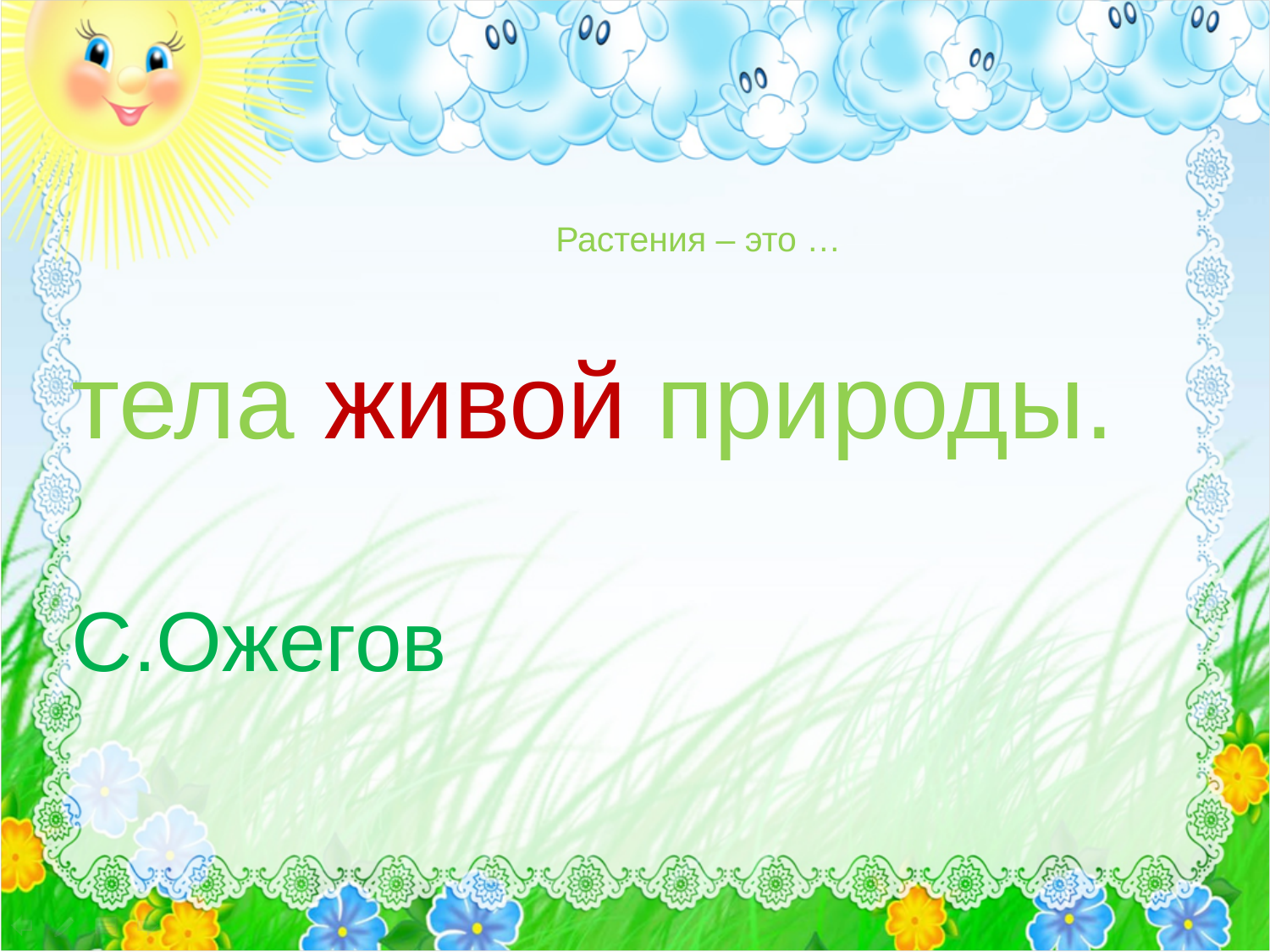

# Растения – это …
тела живой природы.
                               С.Ожегов